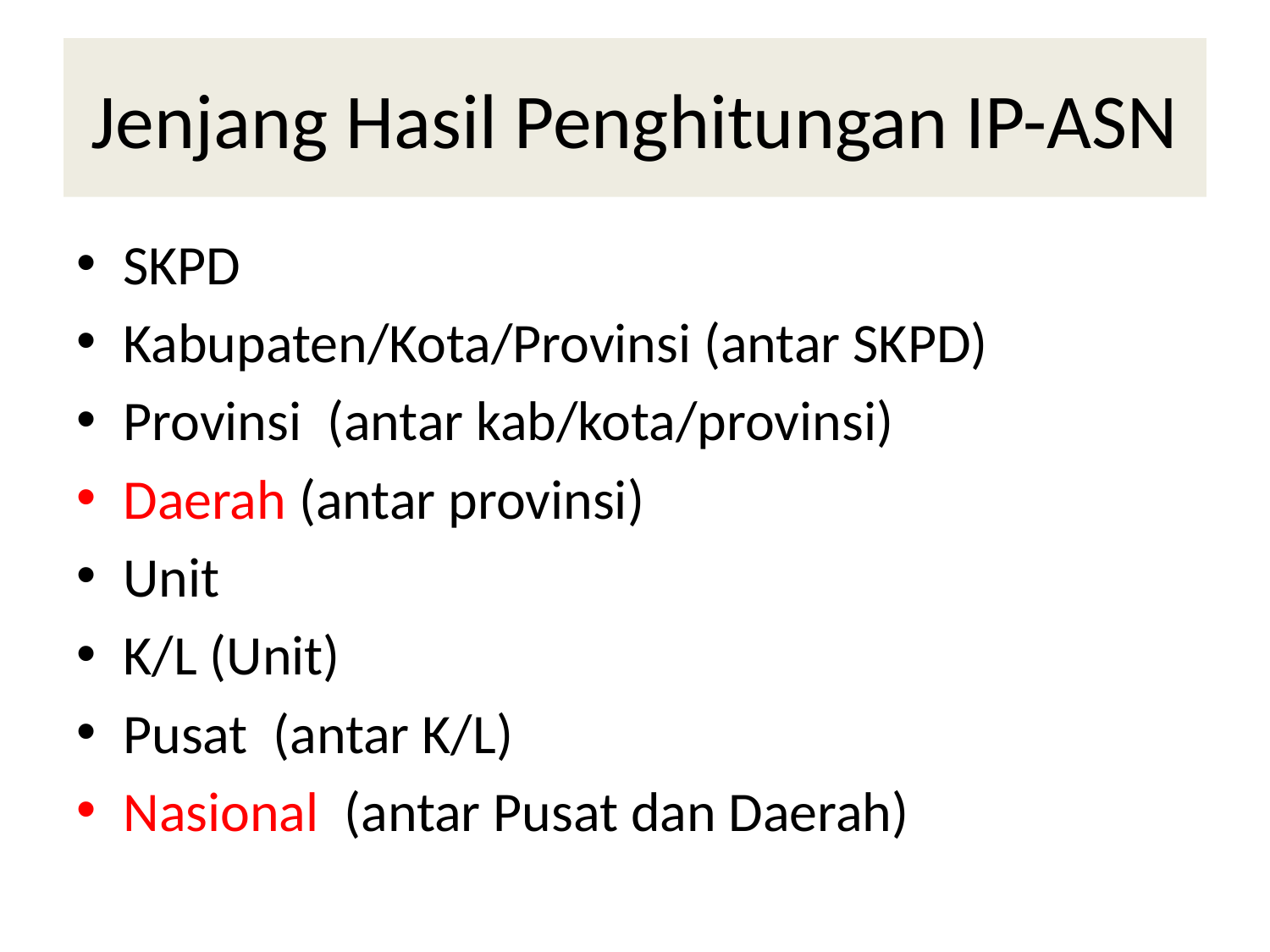

# Jenjang Hasil Penghitungan IP-ASN
SKPD
Kabupaten/Kota/Provinsi (antar SKPD)
Provinsi  (antar kab/kota/provinsi)
Daerah (antar provinsi)
Unit
K/L (Unit)
Pusat  (antar K/L)
Nasional  (antar Pusat dan Daerah)